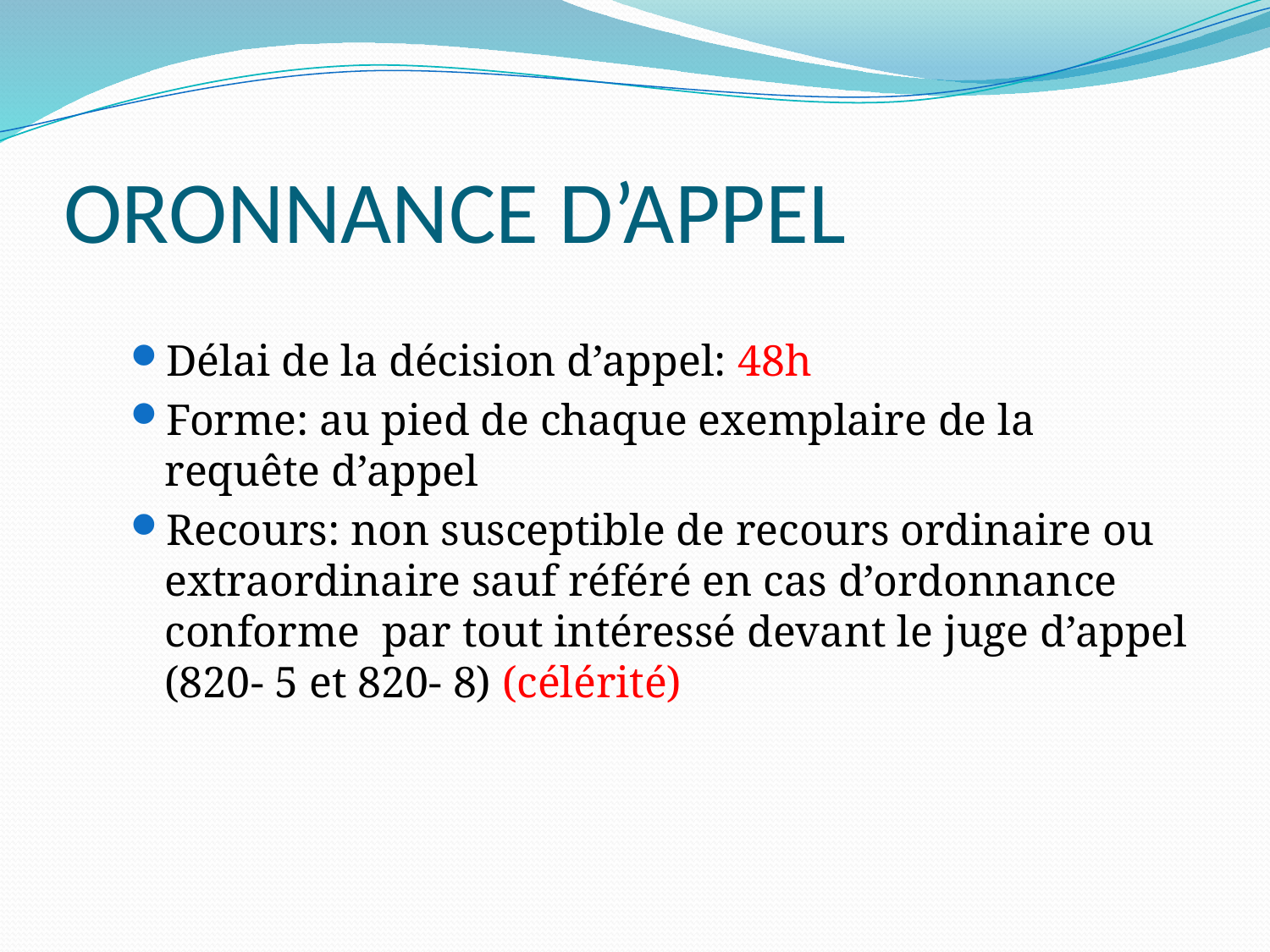

# ORONNANCE D’APPEL

Délai de la décision d’appel: 48h
Forme: au pied de chaque exemplaire de la requête d’appel
Recours: non susceptible de recours ordinaire ou extraordinaire sauf référé en cas d’ordonnance conforme  par tout intéressé devant le juge d’appel (820- 5 et 820- 8) (célérité)